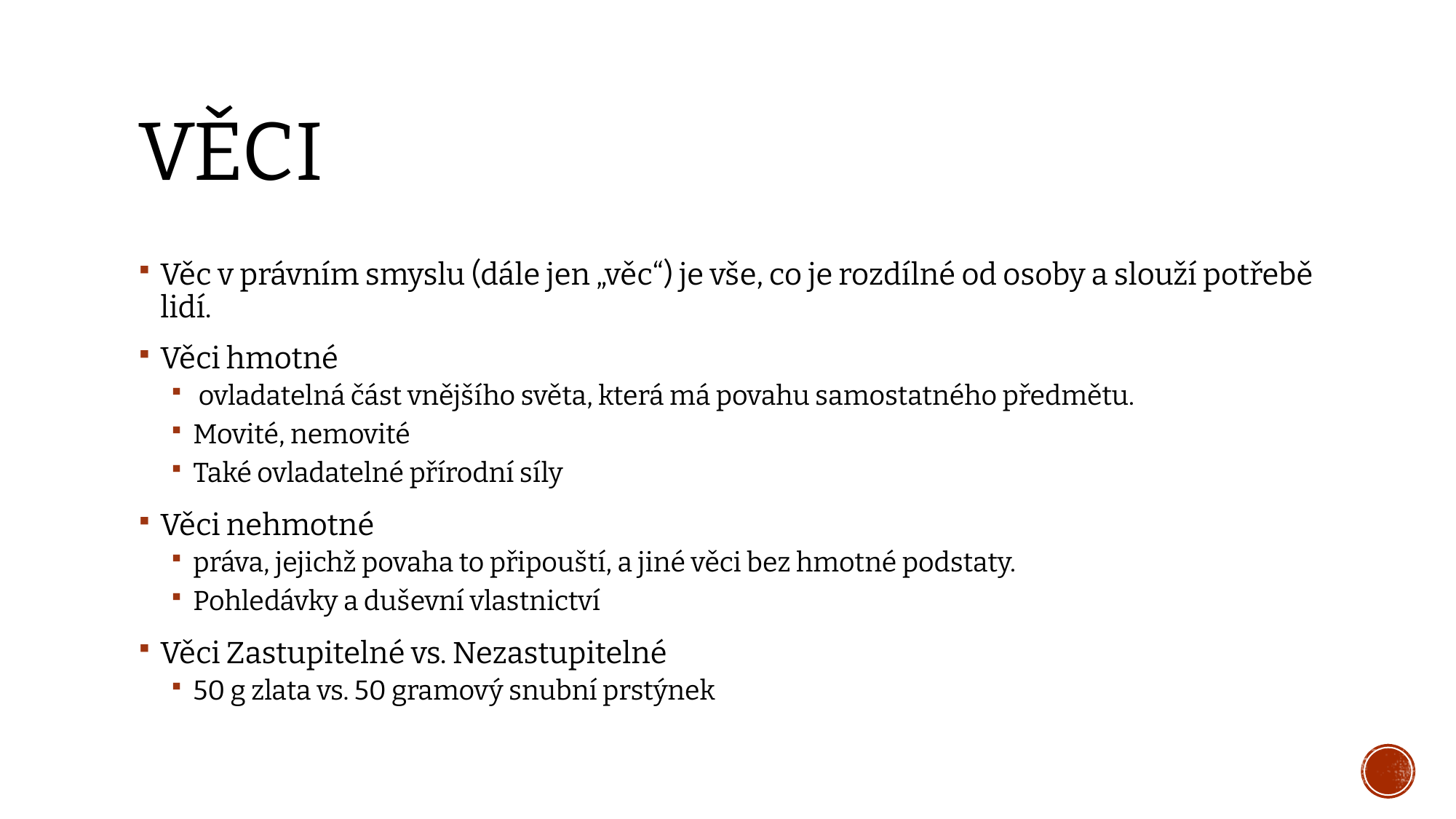

# Věci
Věc v právním smyslu (dále jen „věc“) je vše, co je rozdílné od osoby a slouží potřebě lidí.
Věci hmotné
 ovladatelná část vnějšího světa, která má povahu samostatného předmětu.
Movité, nemovité
Také ovladatelné přírodní síly
Věci nehmotné
práva, jejichž povaha to připouští, a jiné věci bez hmotné podstaty.
Pohledávky a duševní vlastnictví
Věci Zastupitelné vs. Nezastupitelné
50 g zlata vs. 50 gramový snubní prstýnek